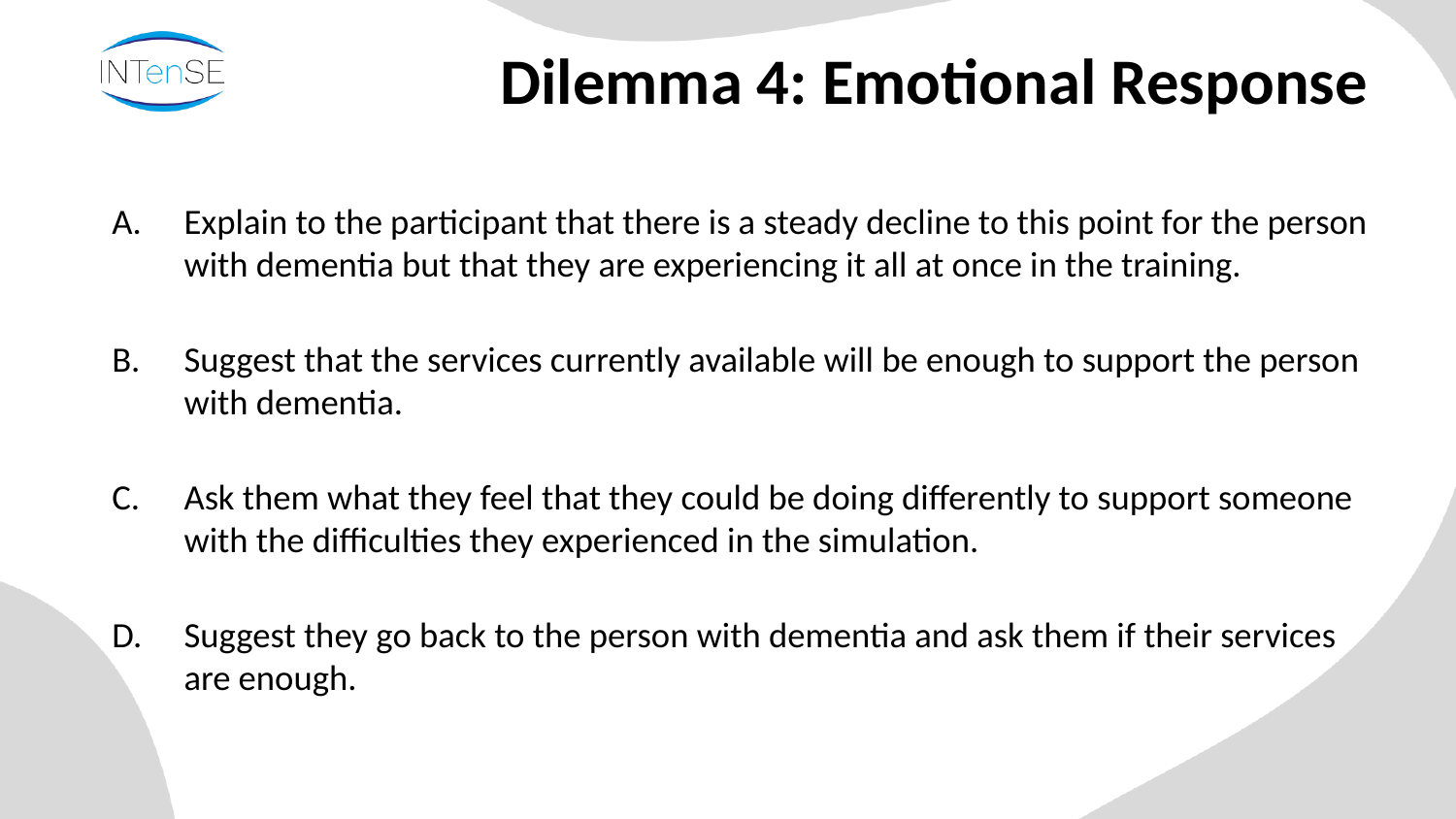

# Dilemma 4: Emotional Response
Explain to the participant that there is a steady decline to this point for the person with dementia but that they are experiencing it all at once in the training.

Suggest that the services currently available will be enough to support the person with dementia.

Ask them what they feel that they could be doing differently to support someone with the difficulties they experienced in the simulation.

Suggest they go back to the person with dementia and ask them if their services are enough.